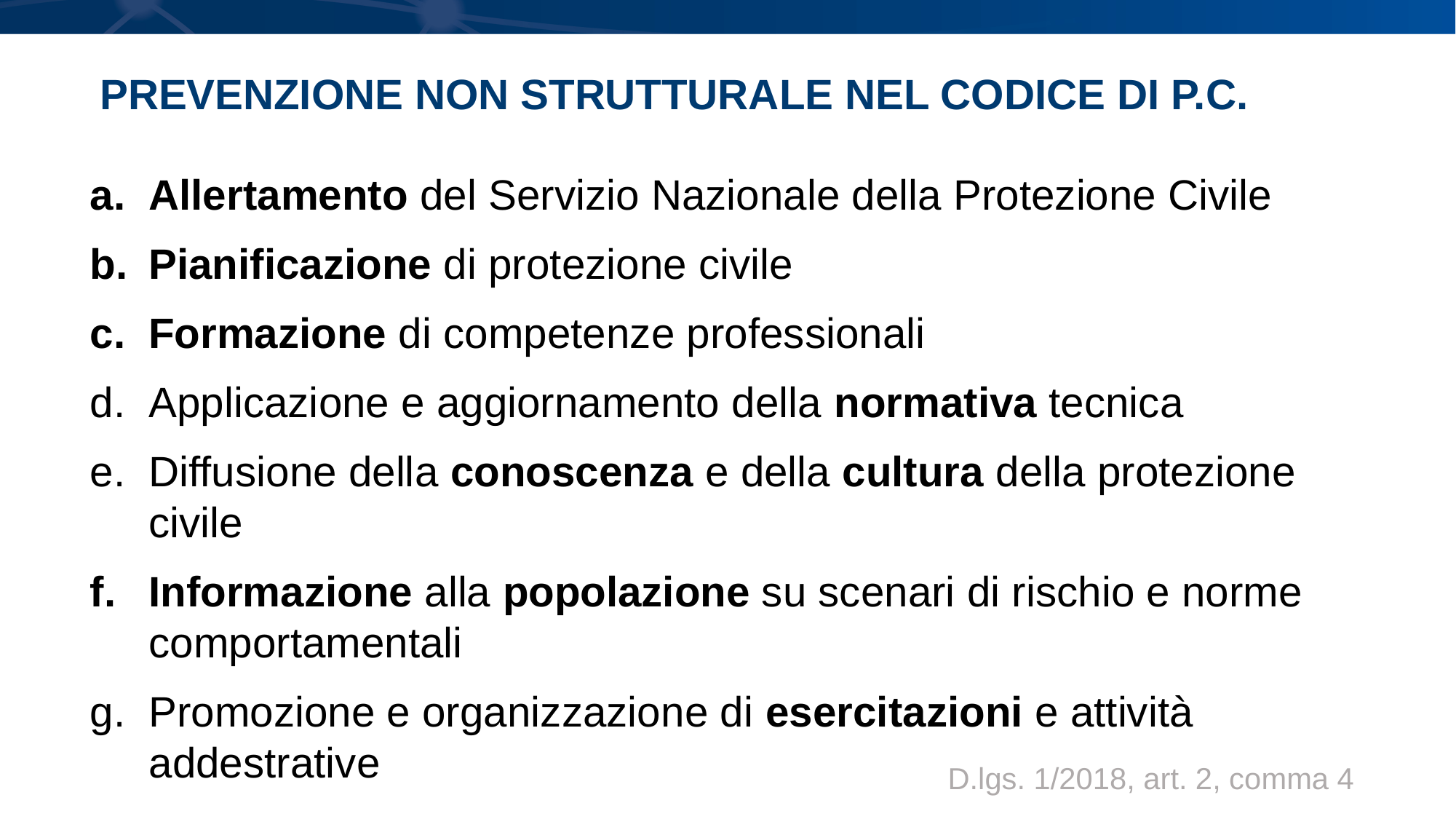

# Prevenzione non strutturale nel Codice di P.C.
Allertamento del Servizio Nazionale della Protezione Civile
Pianificazione di protezione civile
Formazione di competenze professionali
Applicazione e aggiornamento della normativa tecnica
Diffusione della conoscenza e della cultura della protezione civile
Informazione alla popolazione su scenari di rischio e norme comportamentali
Promozione e organizzazione di esercitazioni e attività addestrative
D.lgs. 1/2018, art. 2, comma 4